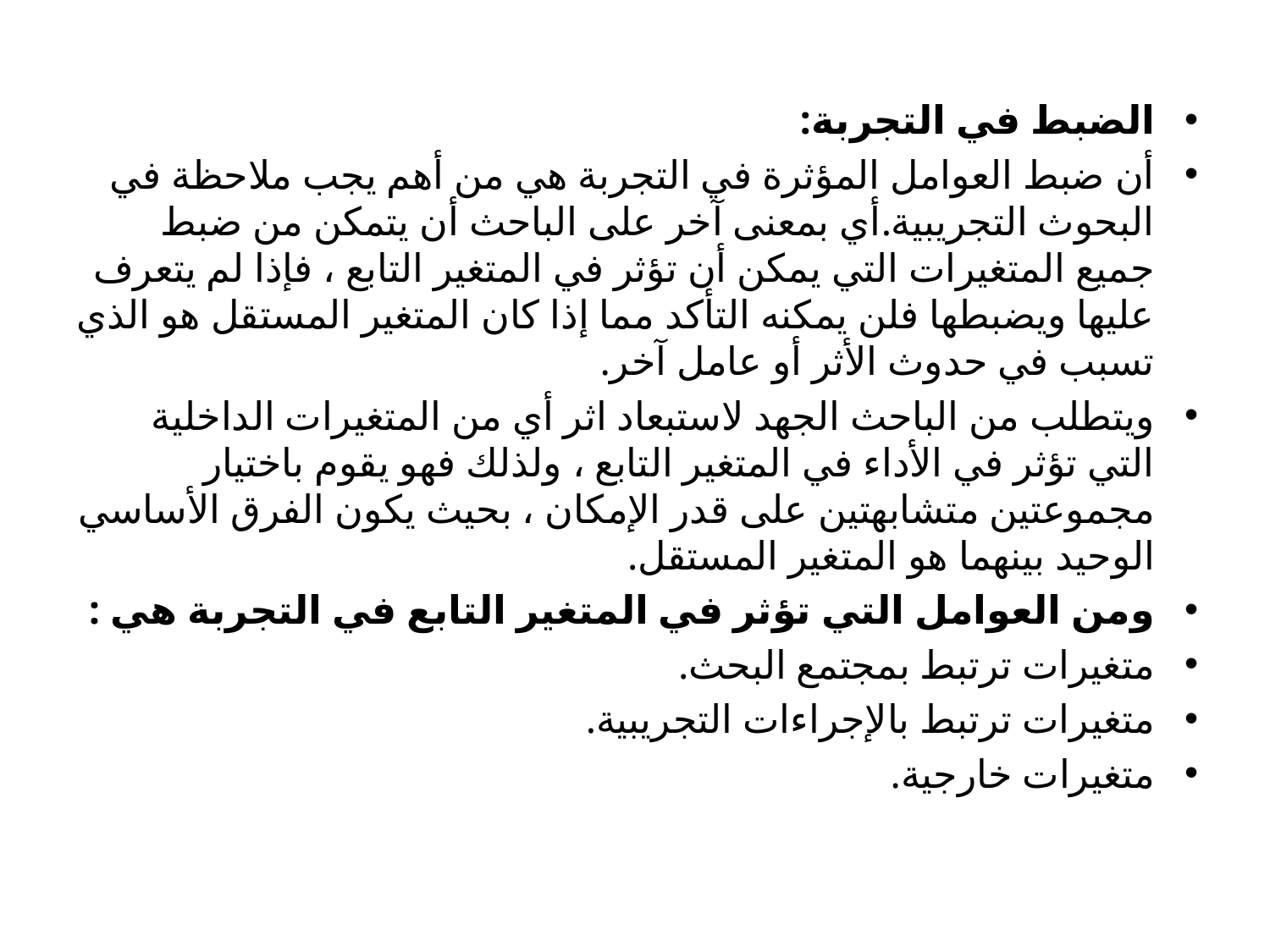

الضبط في التجربة:
أن ضبط العوامل المؤثرة في التجربة هي من أهم يجب ملاحظة في البحوث التجريبية.أي بمعنى آخر على الباحث أن يتمكن من ضبط جميع المتغيرات التي يمكن أن تؤثر في المتغير التابع ، فإذا لم يتعرف عليها ويضبطها فلن يمكنه التأكد مما إذا كان المتغير المستقل هو الذي تسبب في حدوث الأثر أو عامل آخر.
ويتطلب من الباحث الجهد لاستبعاد اثر أي من المتغيرات الداخلية التي تؤثر في الأداء في المتغير التابع ، ولذلك فهو يقوم باختيار مجموعتين متشابهتين على قدر الإمكان ، بحيث يكون الفرق الأساسي الوحيد بينهما هو المتغير المستقل.
ومن العوامل التي تؤثر في المتغير التابع في التجربة هي :
متغيرات ترتبط بمجتمع البحث.
متغيرات ترتبط بالإجراءات التجريبية.
متغيرات خارجية.